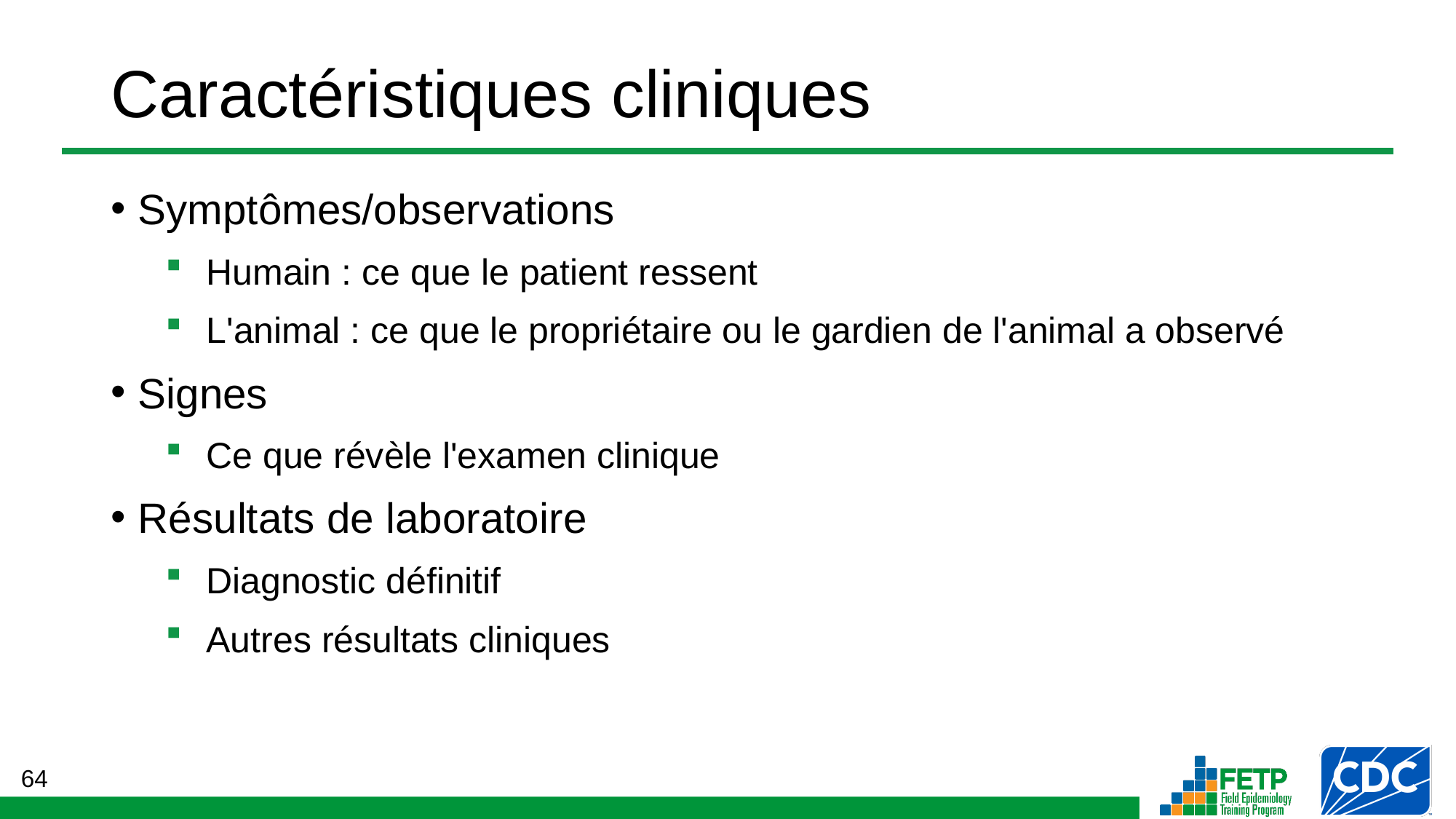

# Caractéristiques cliniques
Symptômes/observations
Humain : ce que le patient ressent
L'animal : ce que le propriétaire ou le gardien de l'animal a observé
Signes
Ce que révèle l'examen clinique
Résultats de laboratoire
Diagnostic définitif
Autres résultats cliniques